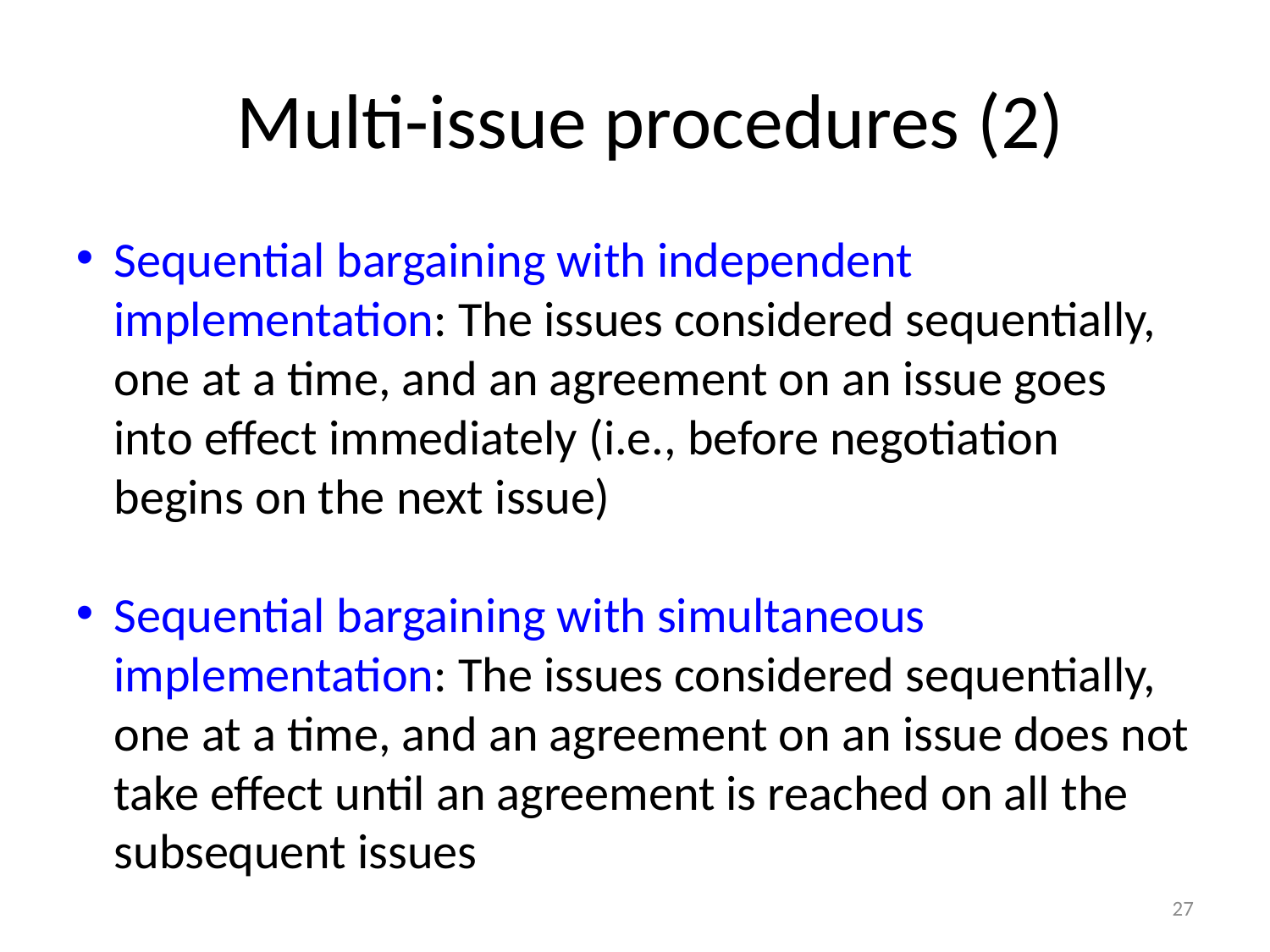

Multi-issue procedures (2)
Sequential bargaining with independent implementation: The issues considered sequentially, one at a time, and an agreement on an issue goes into effect immediately (i.e., before negotiation begins on the next issue)

Sequential bargaining with simultaneous implementation: The issues considered sequentially, one at a time, and an agreement on an issue does not take effect until an agreement is reached on all the subsequent issues

27